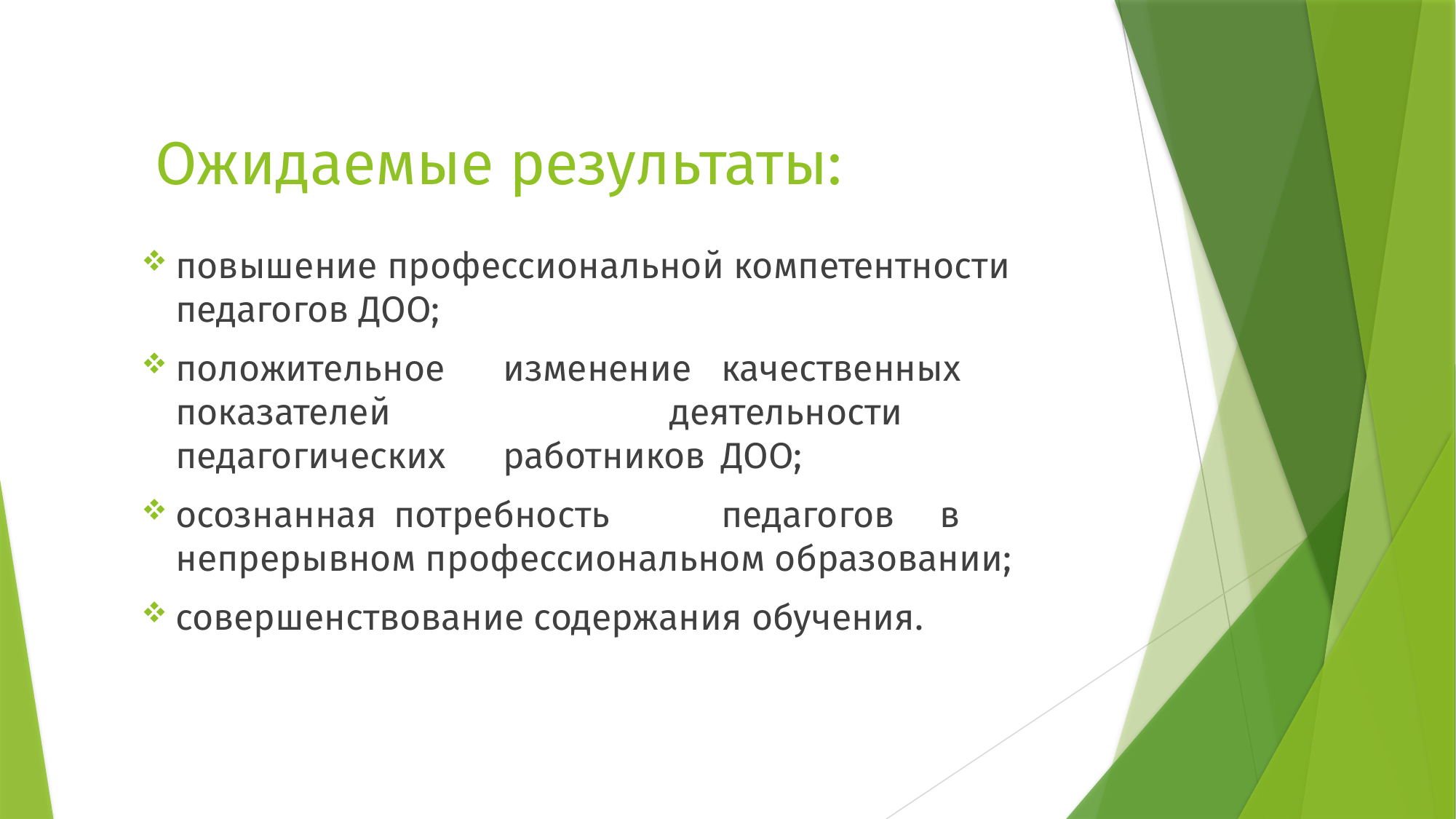

# Ожидаемые результаты:
повышение профессиональной компетентности педагогов ДОО;
положительное 	изменение 	качественных 	показателей                             деятельности 	педагогических 	работников 	ДОО;
осознанная 	потребность 	педагогов 	в 	непрерывном профессиональном образовании;
совершенствование содержания обучения.